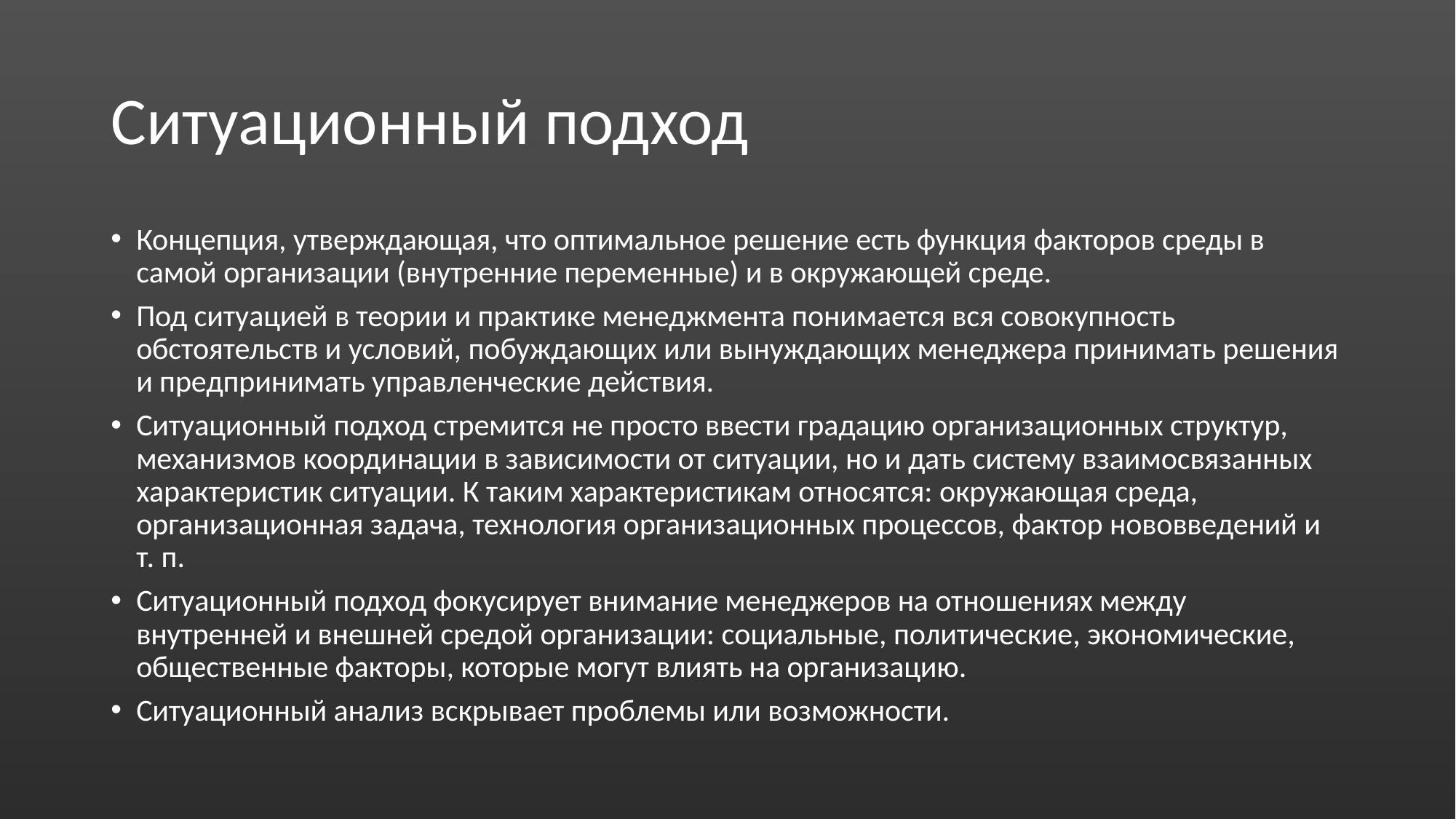

# Ситуационный подход
Концепция, утверждающая, что оптимальное решение есть функция факторов среды в самой организации (внутренние переменные) и в окружающей среде.
Под ситуацией в теории и практике менеджмента понимается вся совокупность обстоятельств и условий, побуждающих или вынуждающих менеджера принимать решения и предпринимать управленческие действия.
Ситуационный подход стремится не просто ввести градацию организационных структур, механизмов координации в зависимости от ситуации, но и дать систему взаимосвязанных характеристик ситуации. К таким характеристикам относятся: окружающая среда, организационная задача, технология организационных процессов, фактор нововведений и т. п.
Ситуационный подход фокусирует внимание менеджеров на отношениях между внутренней и внешней средой организации: социальные, политические, экономические, общественные факторы, которые могут влиять на организацию.
Ситуационный анализ вскрывает проблемы или возможности.